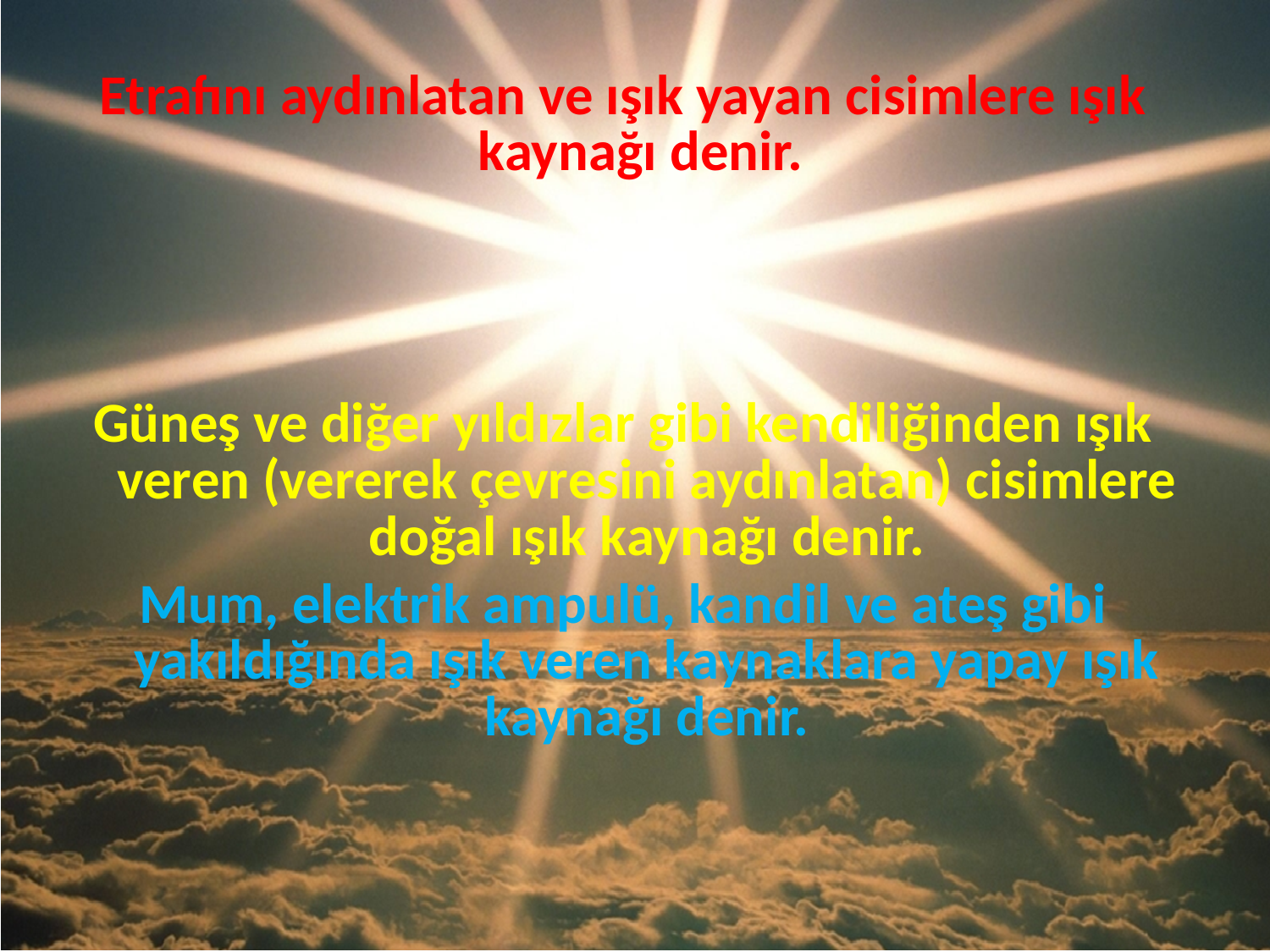

Etrafını aydınlatan ve ışık yayan cisimlere ışık kaynağı denir.

Güneş ve diğer yıldızlar gibi kendiliğinden ışık veren (vererek çevresini aydınlatan) cisimlere doğal ışık kaynağı denir.
Mum, elektrik ampulü, kandil ve ateş gibi yakıldığında ışık veren kaynaklara yapay ışık kaynağı denir.